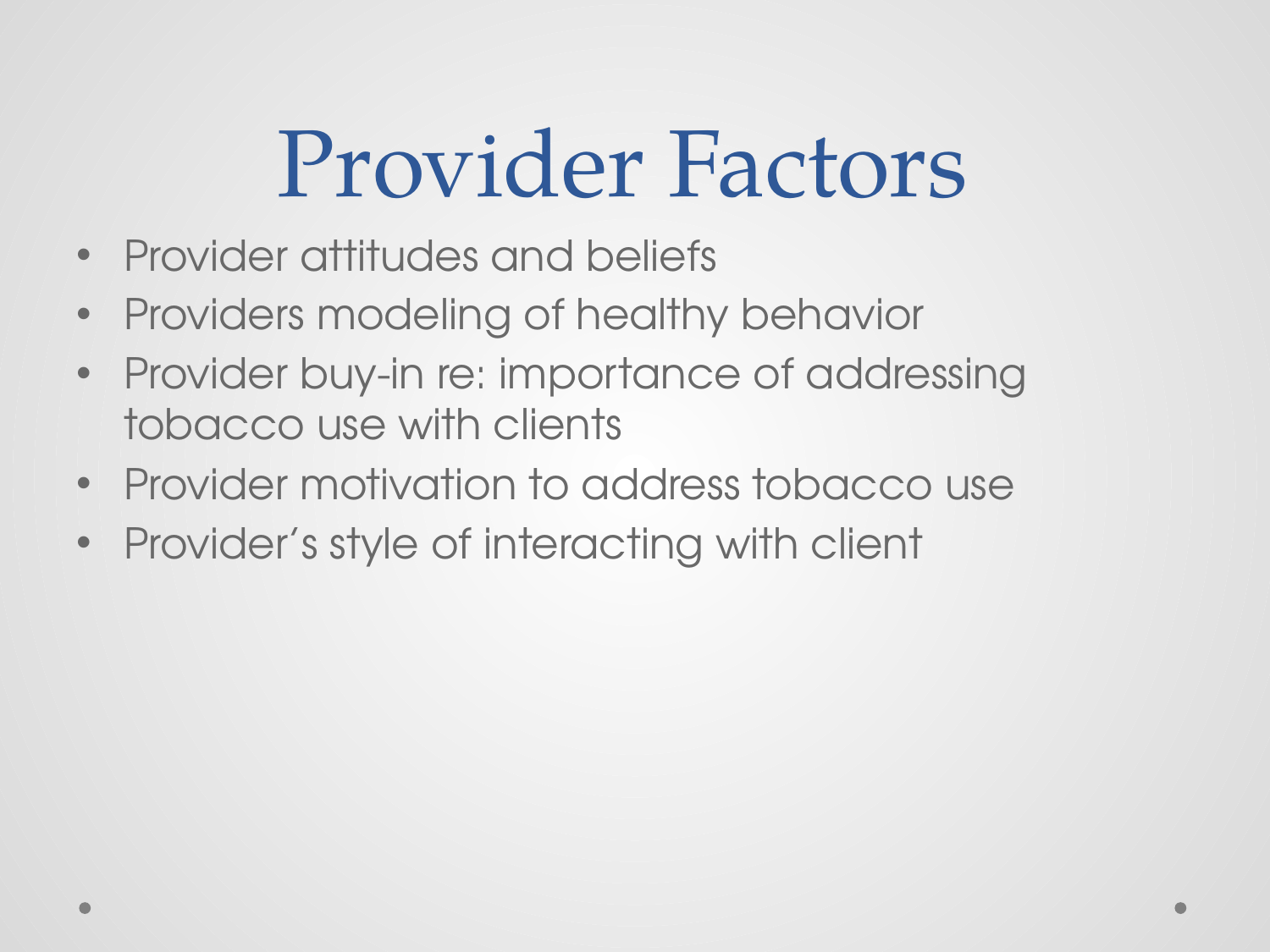

# Provider Factors
Provider attitudes and beliefs
Providers modeling of healthy behavior
Provider buy-in re: importance of addressing tobacco use with clients
Provider motivation to address tobacco use
Provider’s style of interacting with client